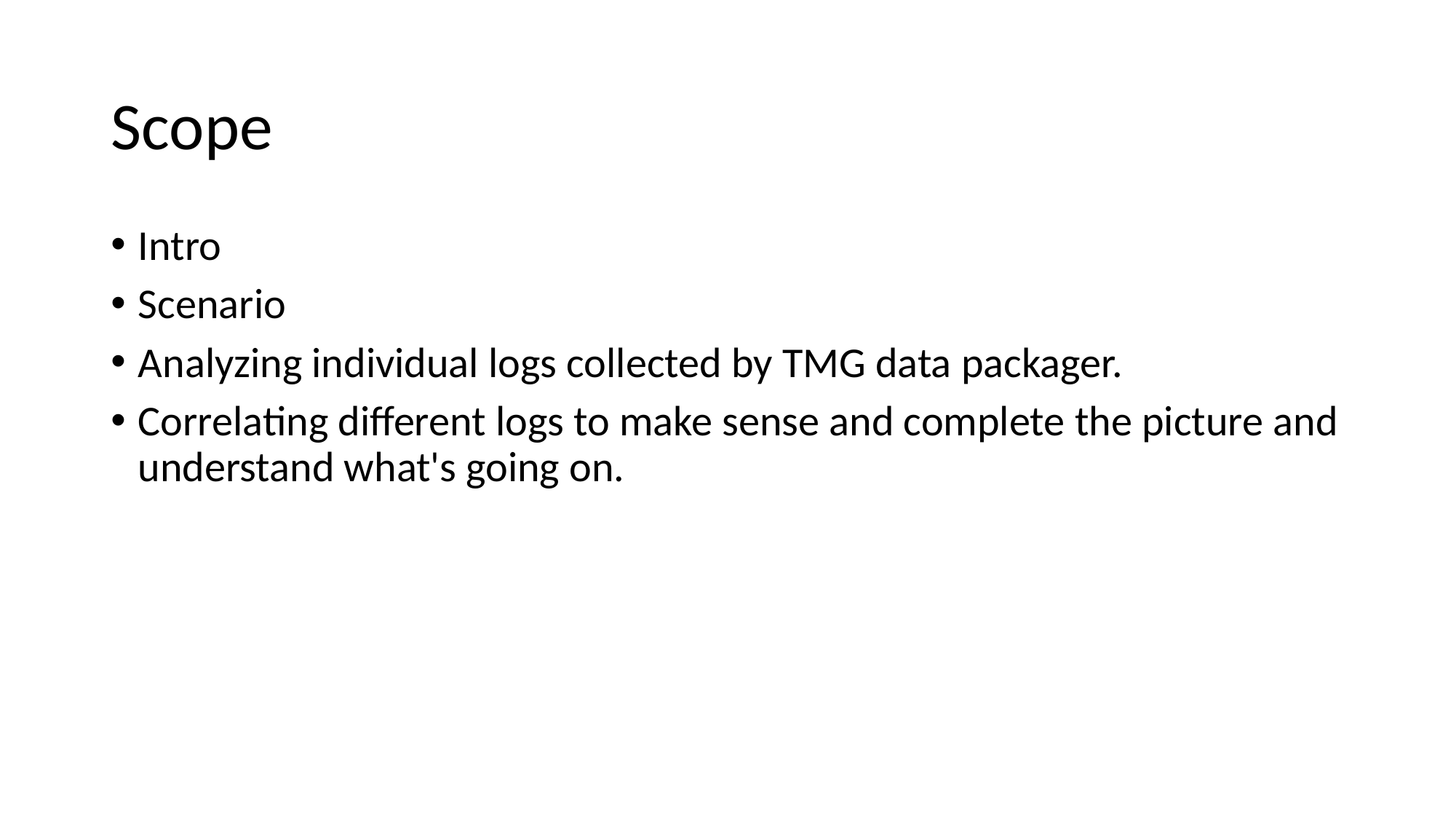

# Scope
Intro
Scenario
Analyzing individual logs collected by TMG data packager.
Correlating different logs to make sense and complete the picture and understand what's going on.